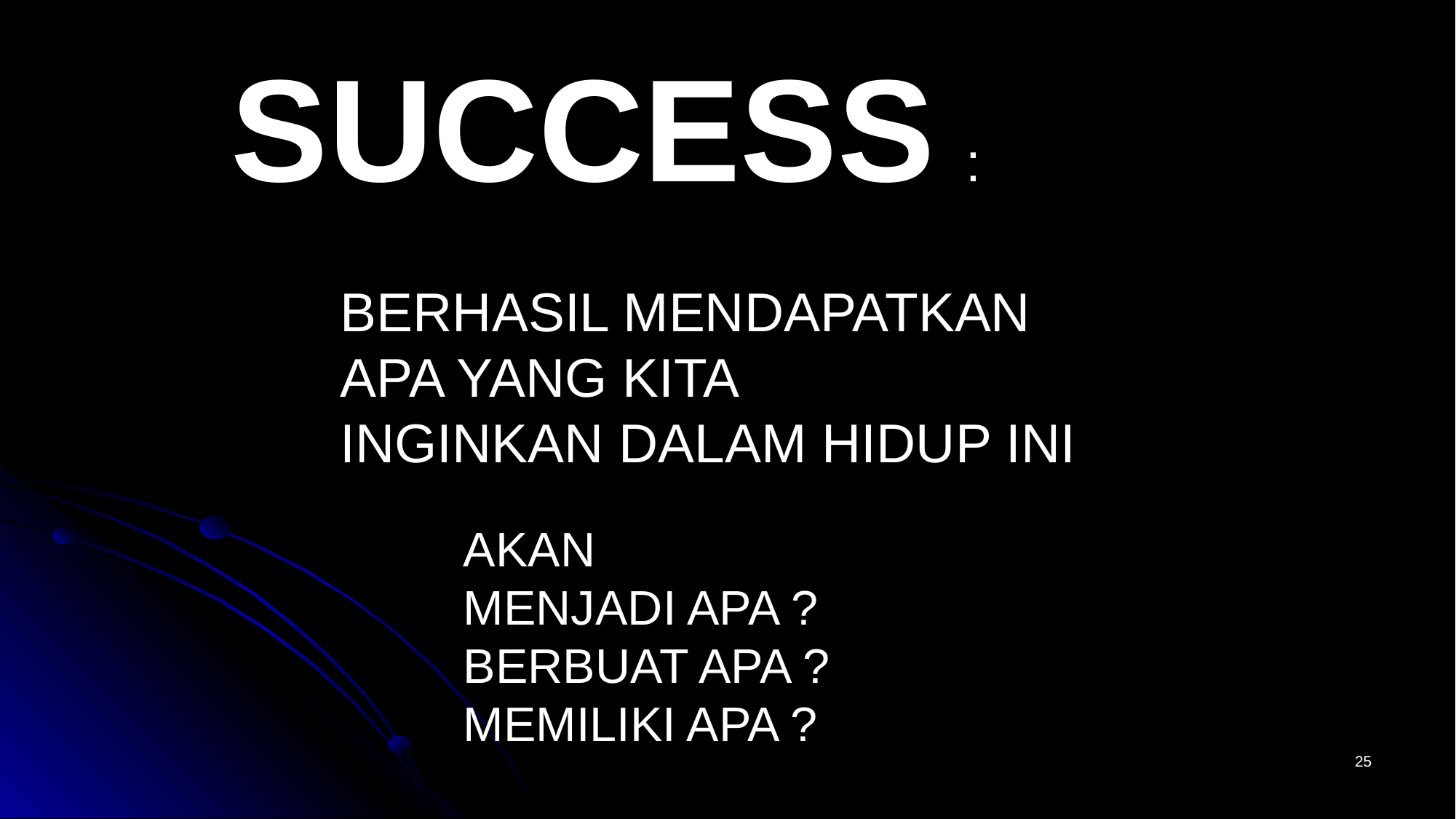

SUCCESS :

	BERHASIL MENDAPATKAN
	APA YANG KITA
	INGINKAN DALAM HIDUP INI

AKAN
MENJADI APA ?
BERBUAT APA ?
MEMILIKI APA ?
25